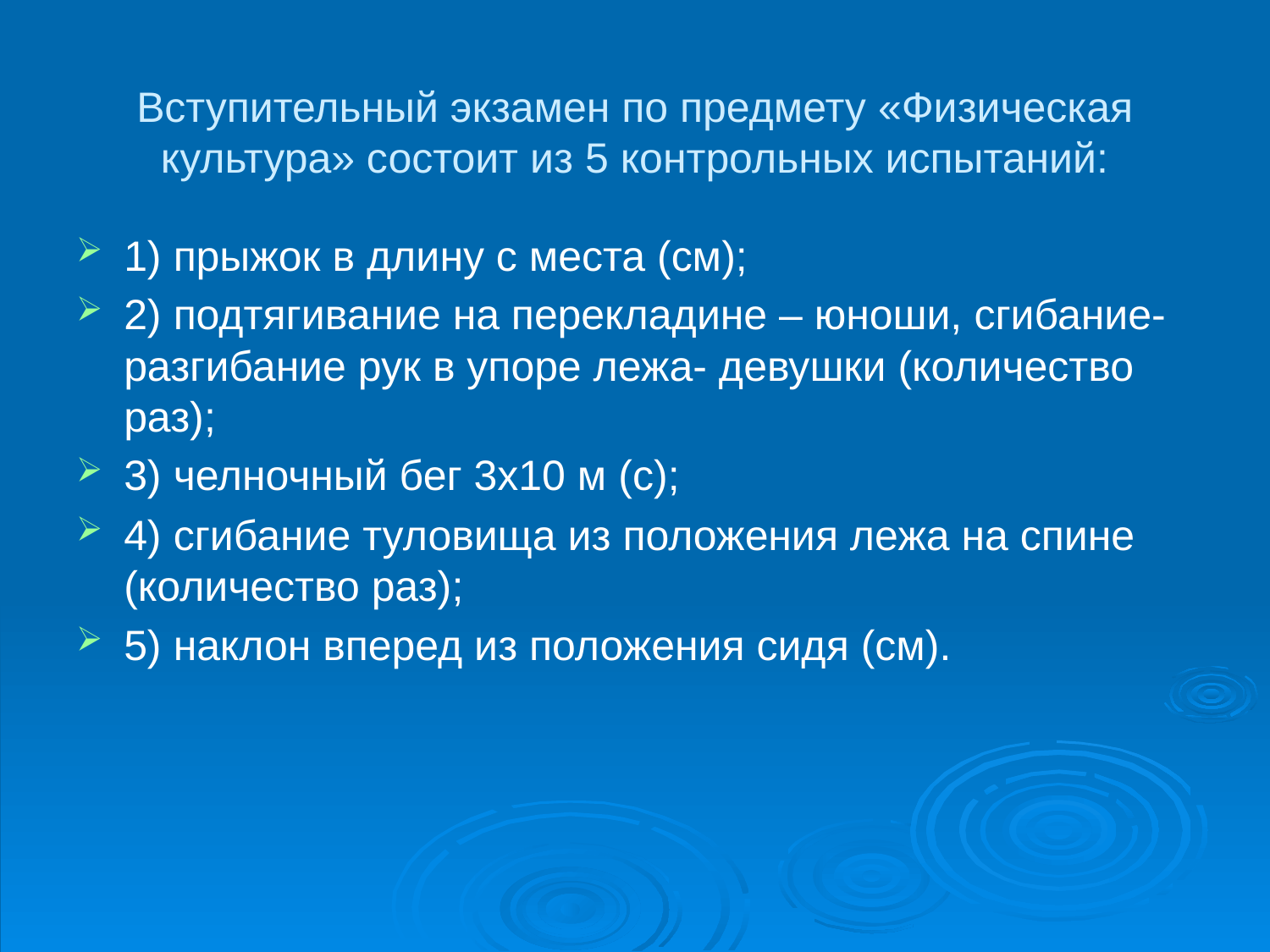

# Вступительный экзамен по предмету «Физическая культура» состоит из 5 контрольных испытаний:
1) прыжок в длину с места (см);
2) подтягивание на перекладине – юноши, сгибание-разгибание рук в упоре лежа- девушки (количество раз);
3) челночный бег 3х10 м (с);
4) сгибание туловища из положения лежа на спине (количество раз);
5) наклон вперед из положения сидя (см).